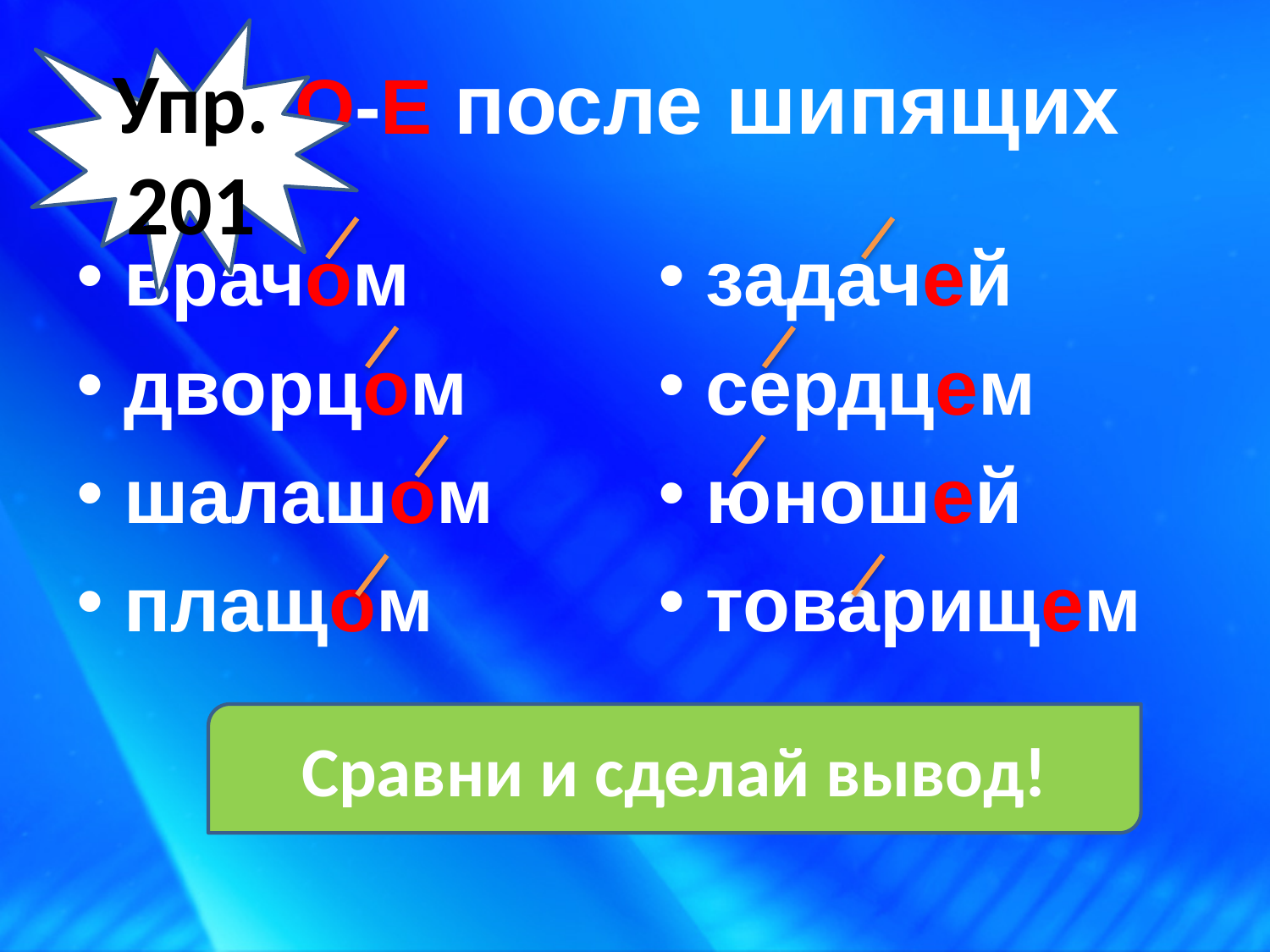

Упр.201
# О-Е после шипящих
врачом
дворцом
шалашом
плащом
задачей
сердцем
юношей
товарищем
Сравни и сделай вывод!